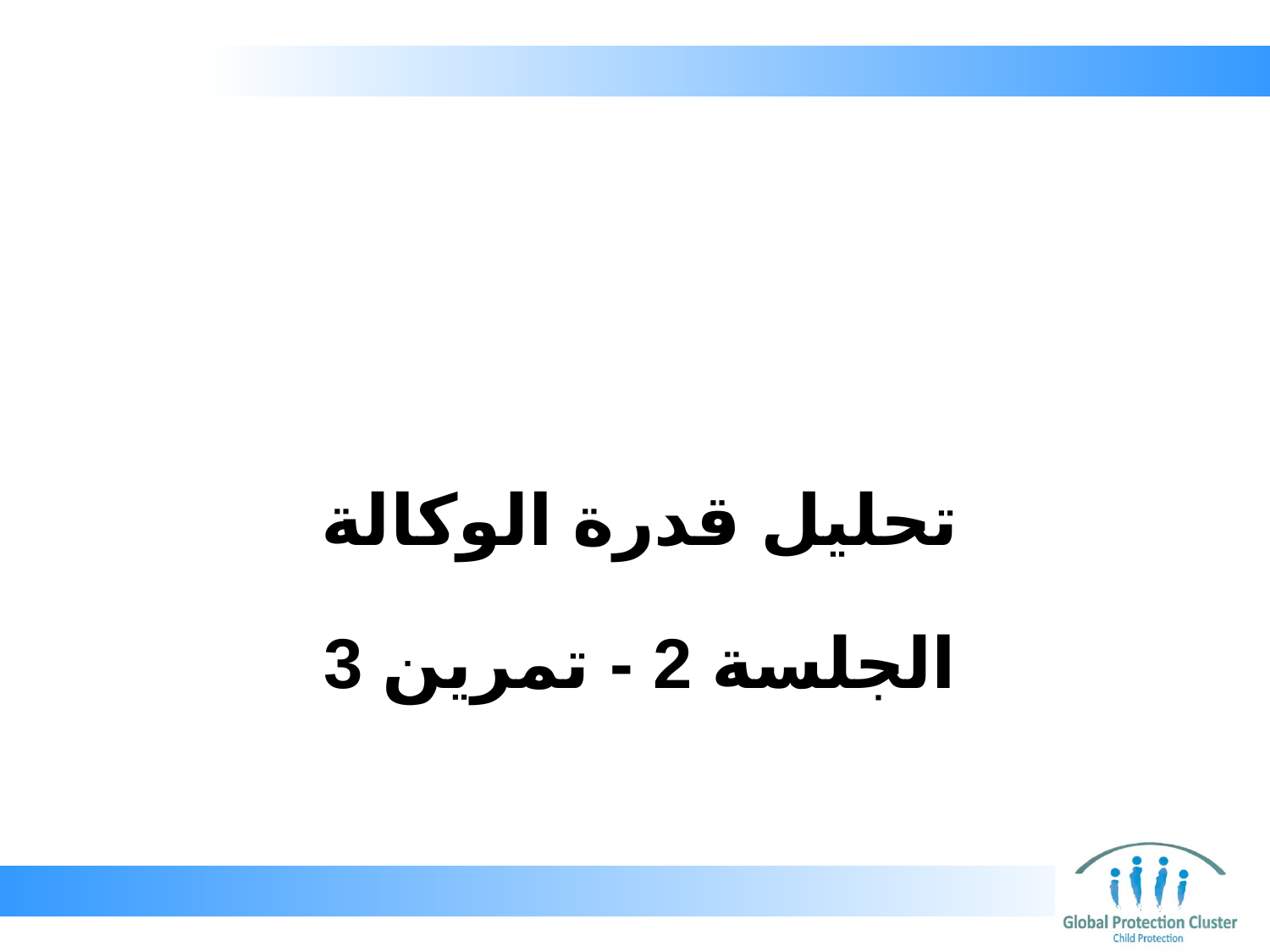

تحليل قدرة الوكالة

# الجلسة 2 - تمرين 3